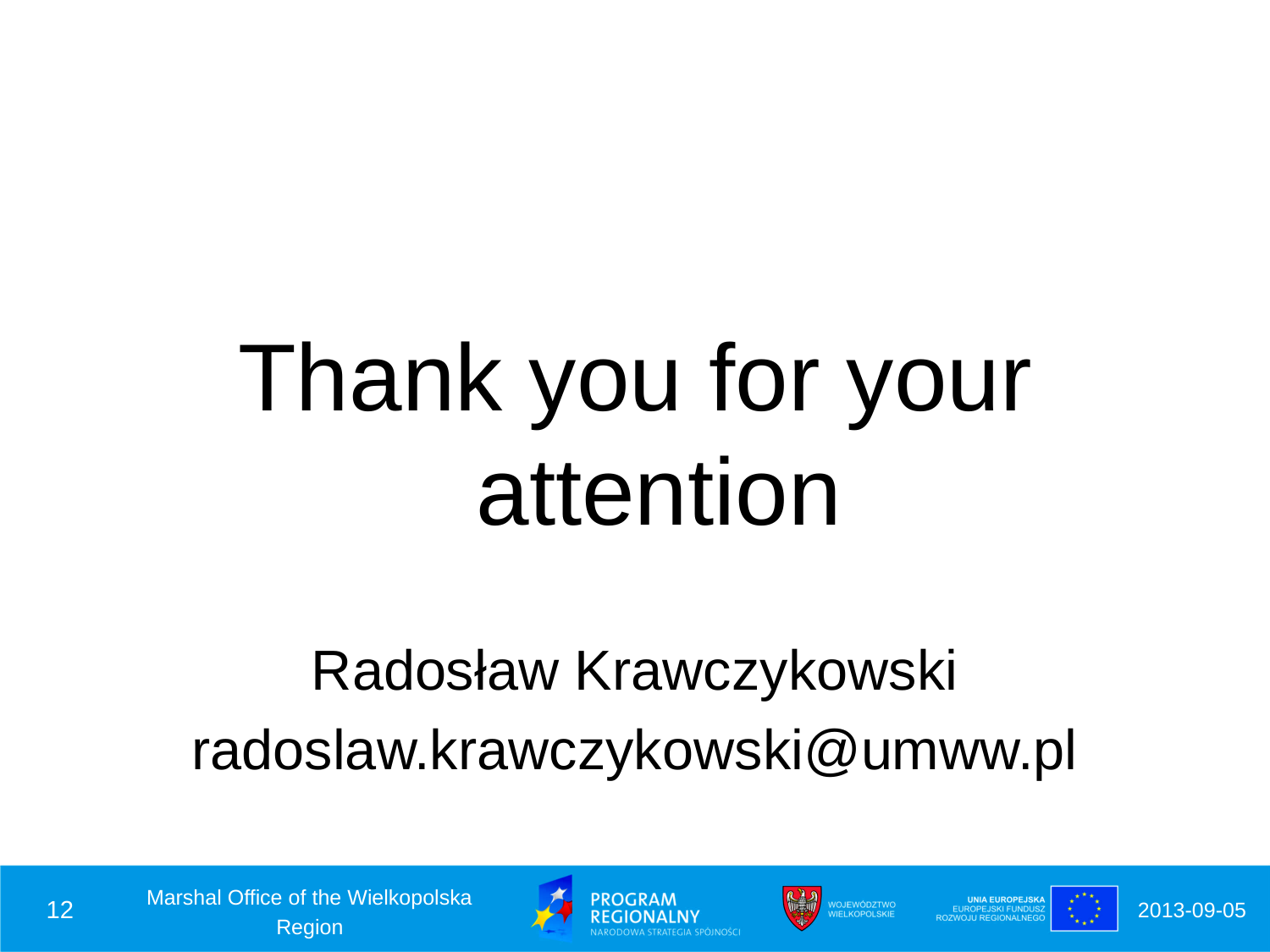

#

Thank you for your attention

Radosław Krawczykowski
radoslaw.krawczykowski@umww.pl

12
Marshal Office of the Wielkopolska Region
2013-09-05